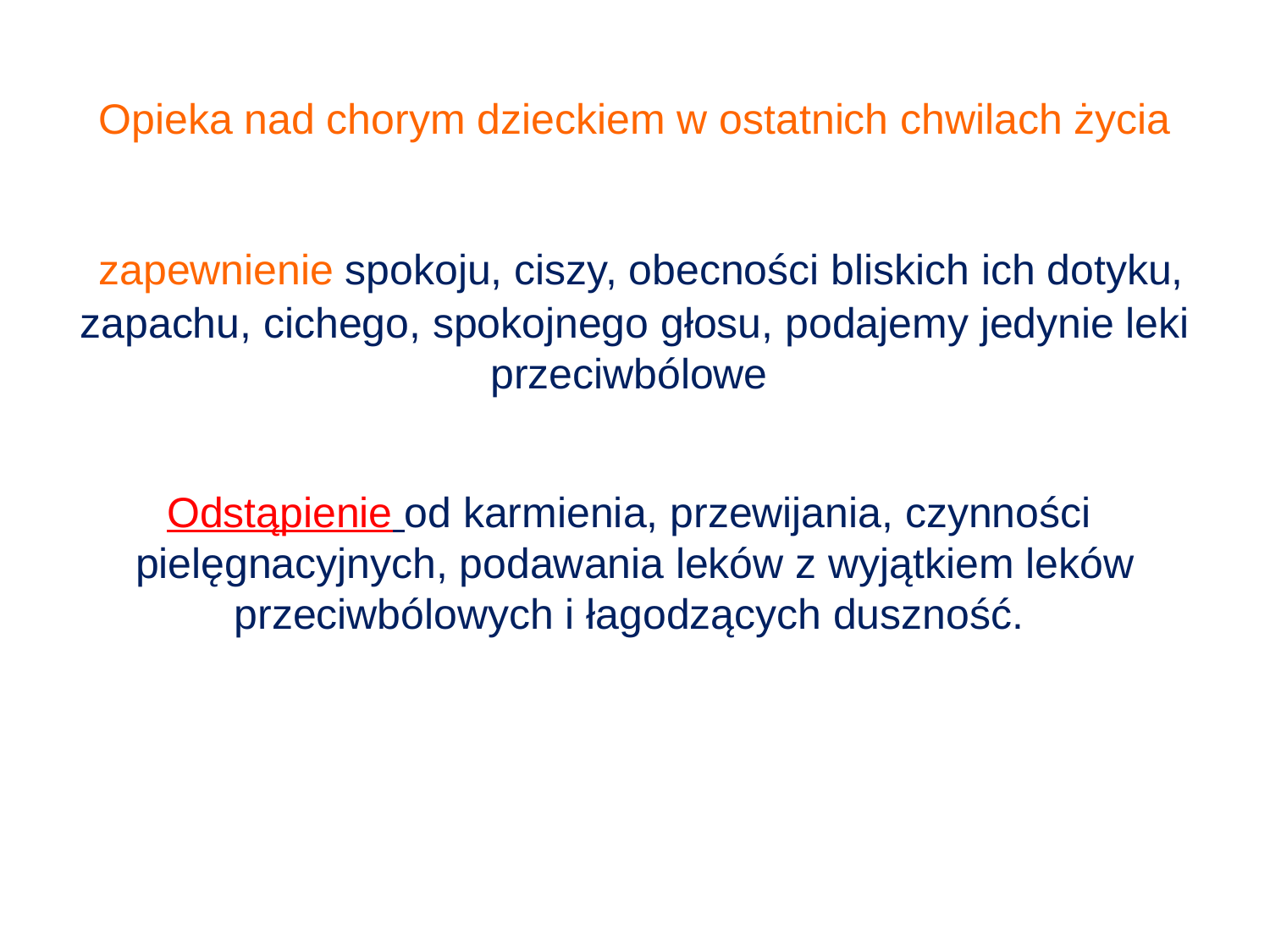

# Opieka nad chorym dzieckiem w ostatnich chwilach życia
 zapewnienie spokoju, ciszy, obecności bliskich ich dotyku, zapachu, cichego, spokojnego głosu, podajemy jedynie leki przeciwbólowe

Odstąpienie od karmienia, przewijania, czynności  pielęgnacyjnych, podawania leków z wyjątkiem leków przeciwbólowych i łagodzących duszność.